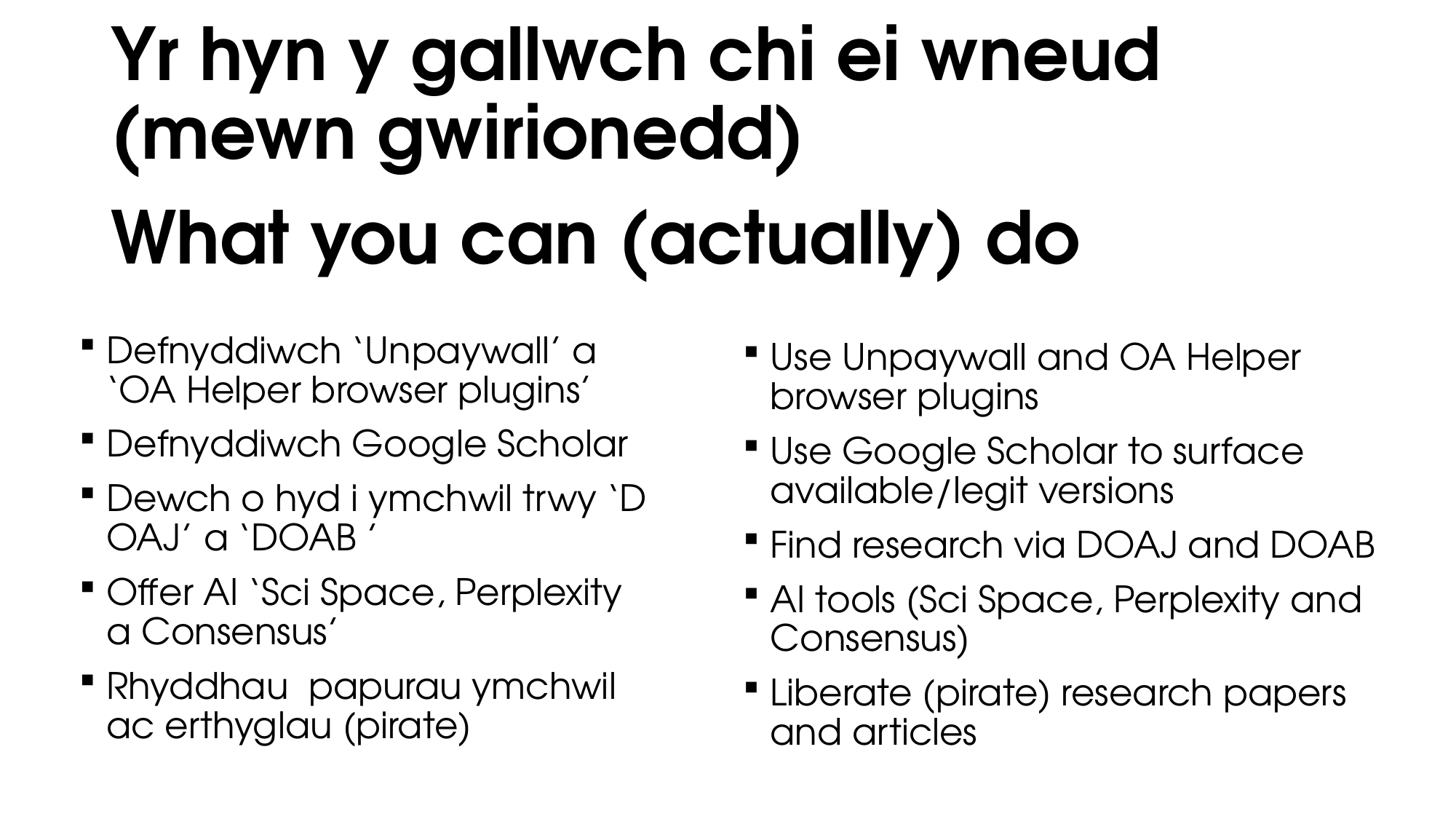

What you can (actually) do
# Yr hyn y gallwch chi ei wneud (mewn gwirionedd)

Use Unpaywall and OA Helper browser plugins
Use Google Scholar to surface available/legit versions
Find research via DOAJ and DOAB
AI tools (Sci Space, Perplexity and Consensus)
Liberate (pirate) research papers and articles
Defnyddiwch ‘Unpaywall’ a ‘OA Helper browser plugins’
Defnyddiwch Google Scholar
Dewch o hyd i ymchwil trwy ‘DOAJ’ a ‘DOAB ’
Offer AI ‘Sci Space, Perplexity a Consensus’
Rhyddhau  papurau ymchwil ac erthyglau (pirate)